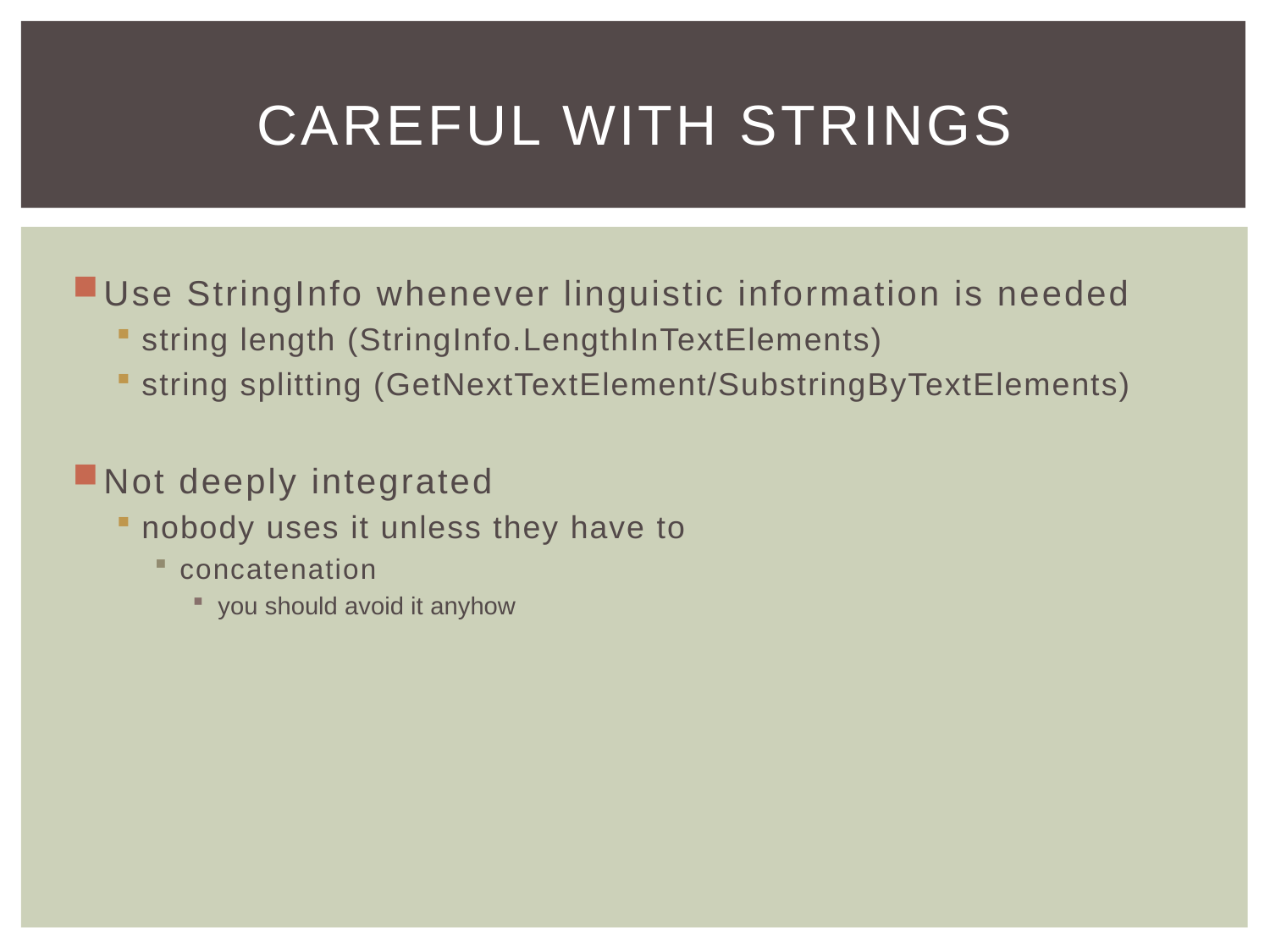

# Careful With Strings
Use StringInfo whenever linguistic information is needed
string length (StringInfo.LengthInTextElements)
string splitting (GetNextTextElement/SubstringByTextElements)

Not deeply integrated
nobody uses it unless they have to
concatenation
you should avoid it anyhow